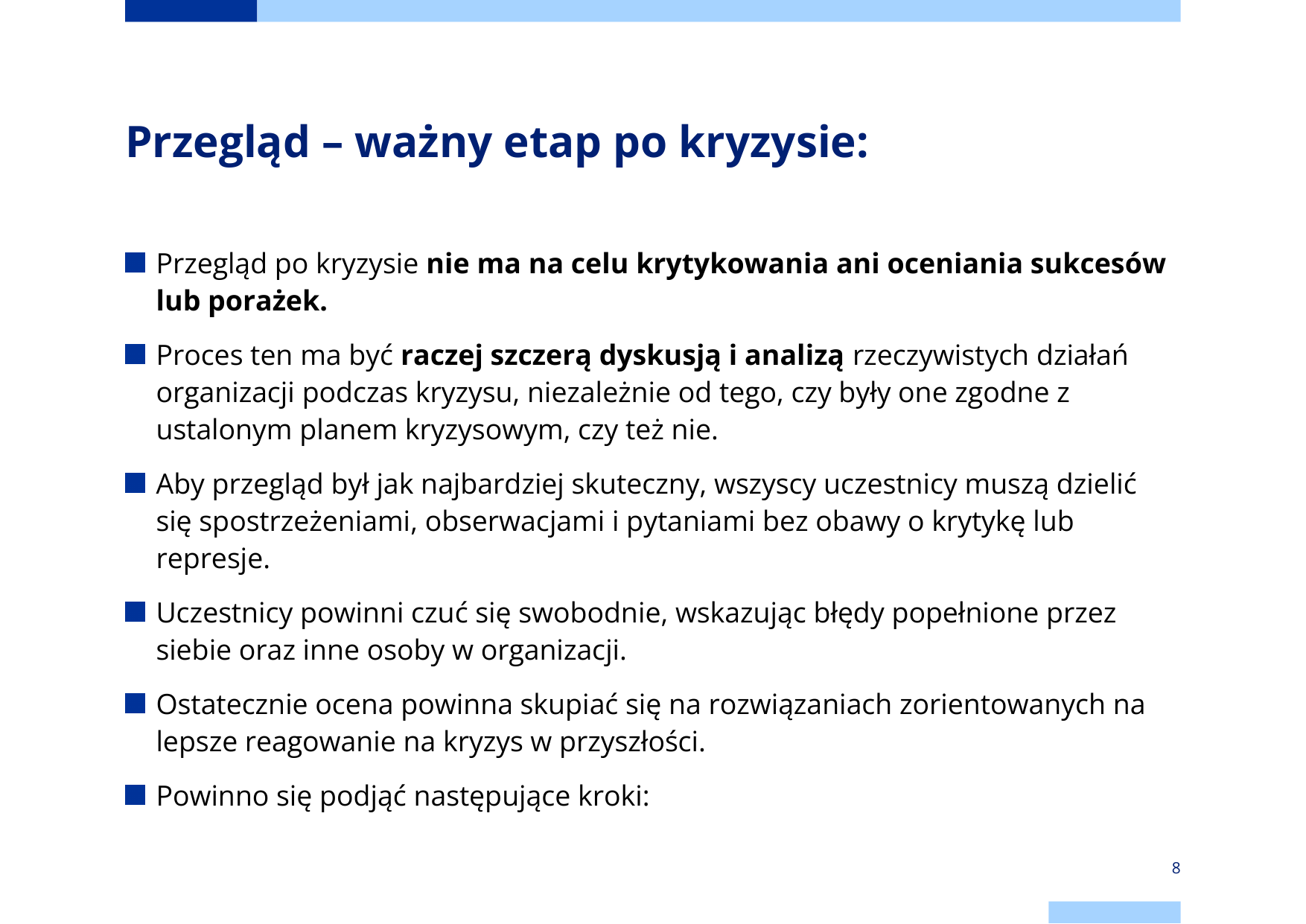

# Przegląd – ważny etap po kryzysie:
Przegląd po kryzysie nie ma na celu krytykowania ani oceniania sukcesów lub porażek.
Proces ten ma być raczej szczerą dyskusją i analizą rzeczywistych działań organizacji podczas kryzysu, niezależnie od tego, czy były one zgodne z ustalonym planem kryzysowym, czy też nie.
Aby przegląd był jak najbardziej skuteczny, wszyscy uczestnicy muszą dzielić się spostrzeżeniami, obserwacjami i pytaniami bez obawy o krytykę lub represje.
Uczestnicy powinni czuć się swobodnie, wskazując błędy popełnione przez siebie oraz inne osoby w organizacji.
Ostatecznie ocena powinna skupiać się na rozwiązaniach zorientowanych na lepsze reagowanie na kryzys w przyszłości.
Powinno się podjąć następujące kroki:
8